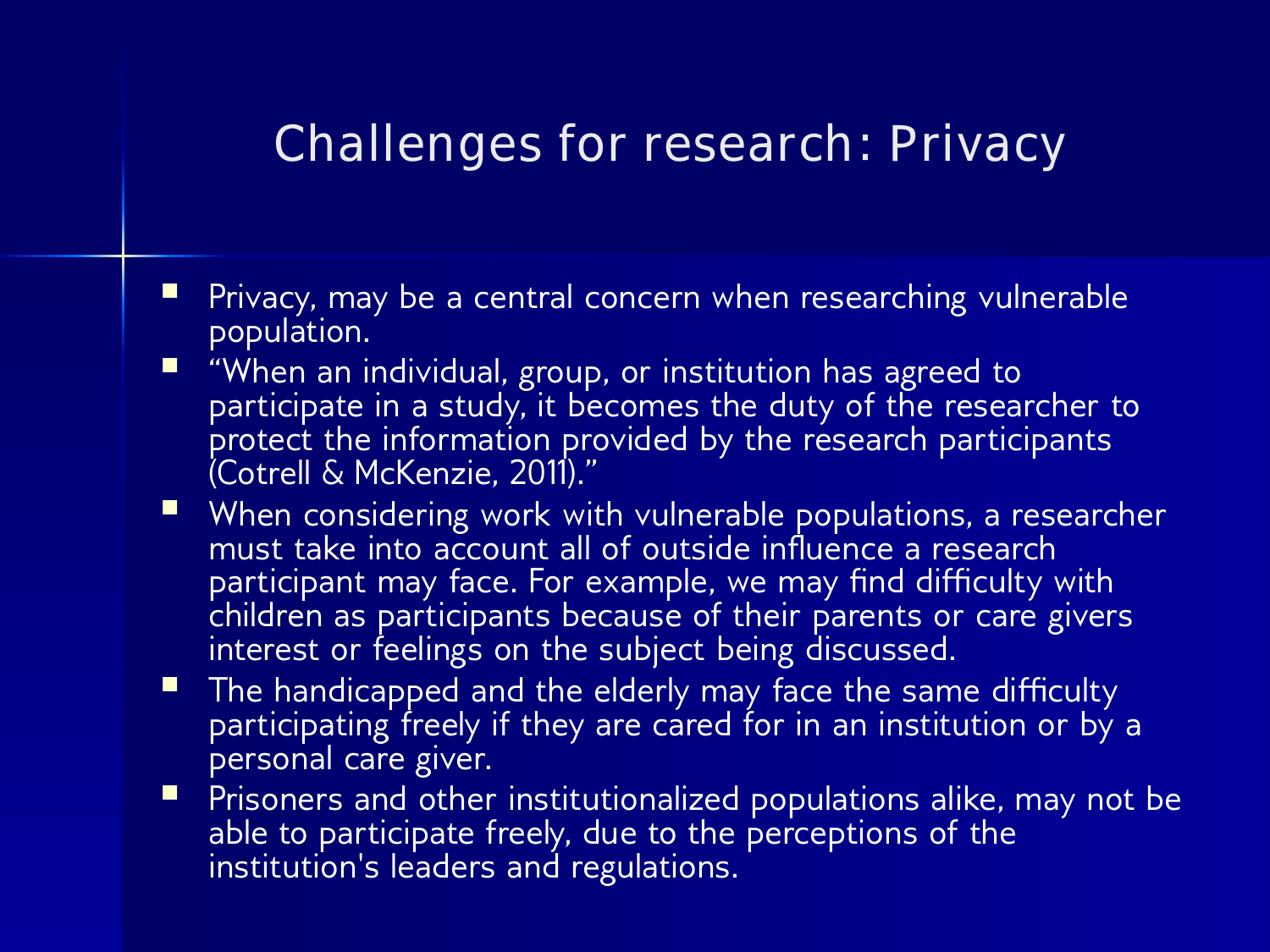

Challenges for research: Privacy
Privacy, may be a central concern when researching vulnerable population.
“When an individual, group, or institution has agreed to participate in a study, it becomes the duty of the researcher to protect the information provided by the research participants (Cotrell & McKenzie, 2011).”
When considering work with vulnerable populations, a researcher must take into account all of outside influence a research participant may face. For example, we may find difficulty with children as participants because of their parents or care givers interest or feelings on the subject being discussed.
The handicapped and the elderly may face the same difficulty participating freely if they are cared for in an institution or by a personal care giver.
Prisoners and other institutionalized populations alike, may not be able to participate freely, due to the perceptions of the institution's leaders and regulations.